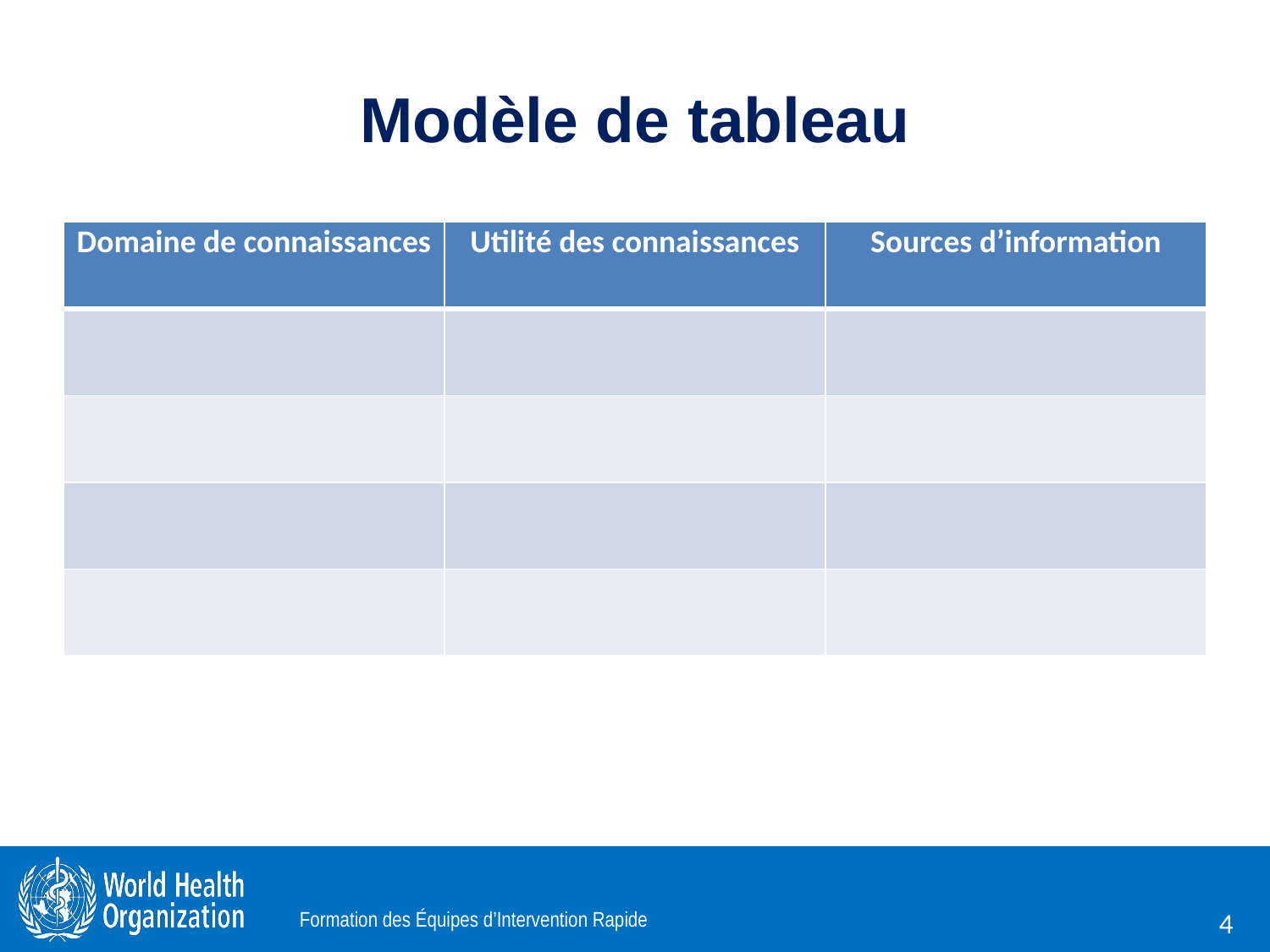

# Modèle de tableau
| Domaine de connaissances | Utilité des connaissances | Sources d’information |
| --- | --- | --- |
|  |  |  |
|  |  |  |
|  |  |  |
|  |  |  |